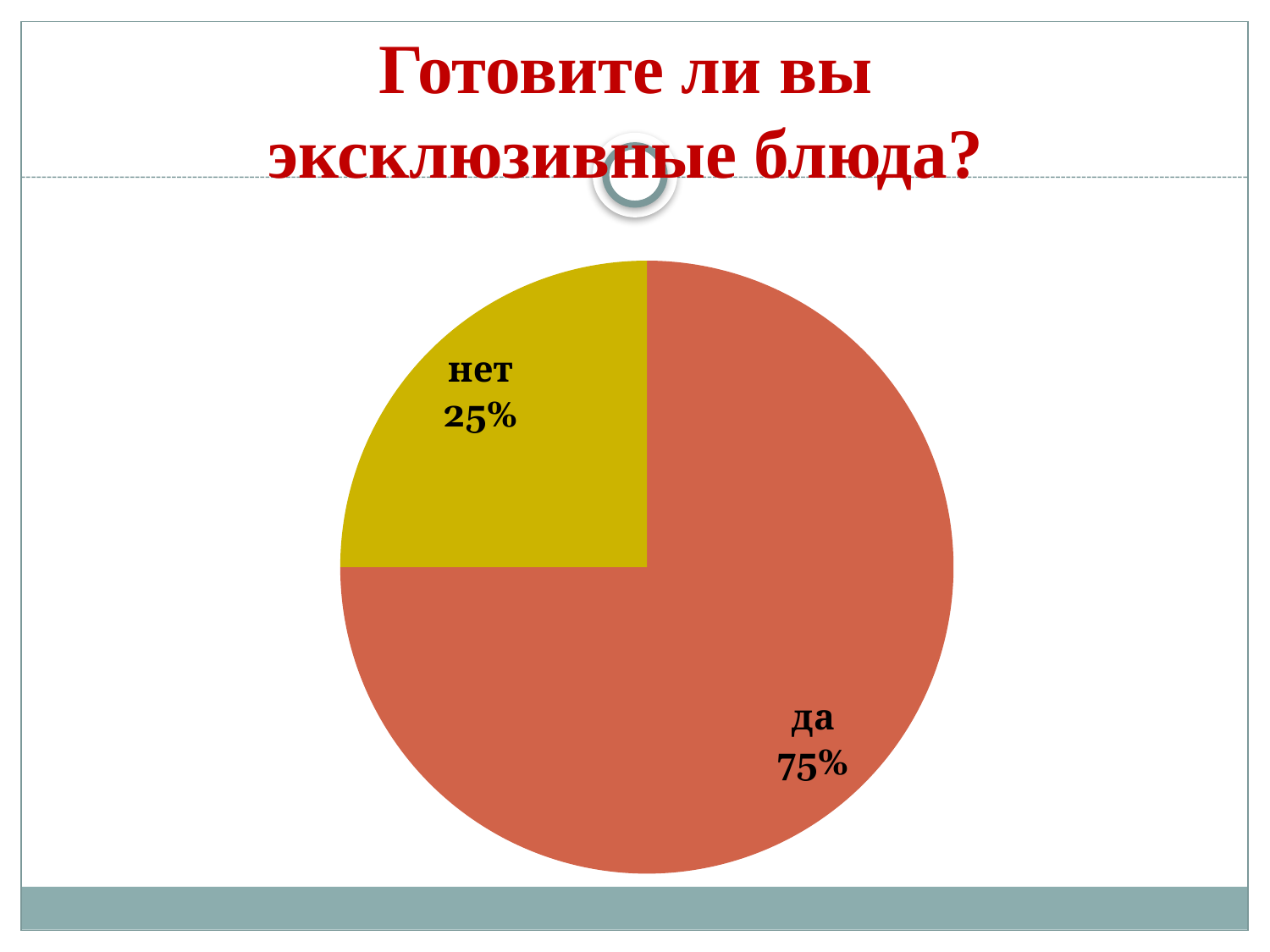

# Готовите ли вы эксклюзивные блюда?

### Chart

| Category | Готовите ли вы эксклюзивные блюда? |
|---|---|
| да | 3.0 |
| нет | 1.0 |